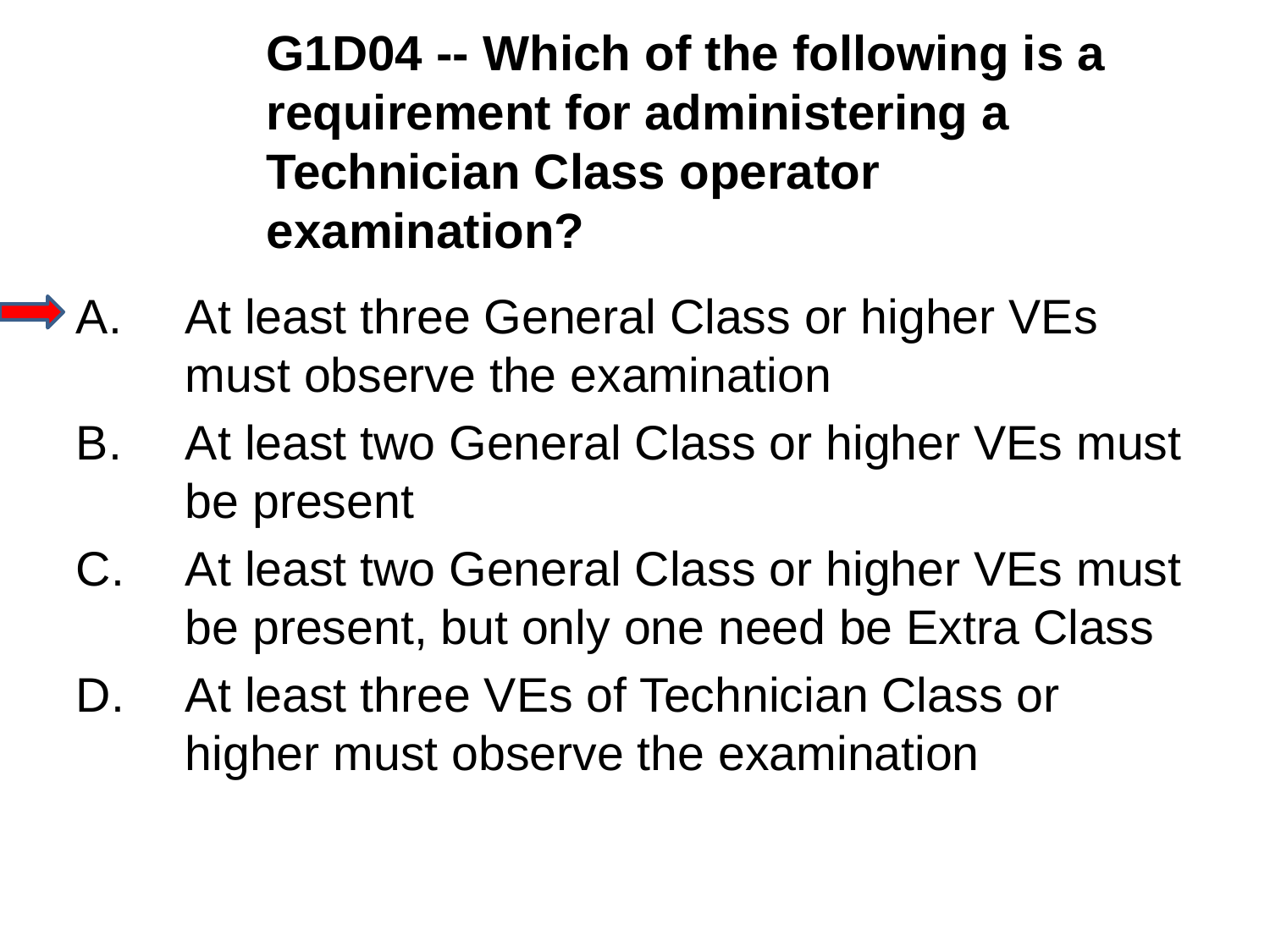

G1D04 -- Which of the following is a requirement for administering a Technician Class operator examination?
A.	At least three General Class or higher VEs must observe the examination
B.	At least two General Class or higher VEs must be present
C.	At least two General Class or higher VEs must be present, but only one need be Extra Class
D.	At least three VEs of Technician Class or higher must observe the examination